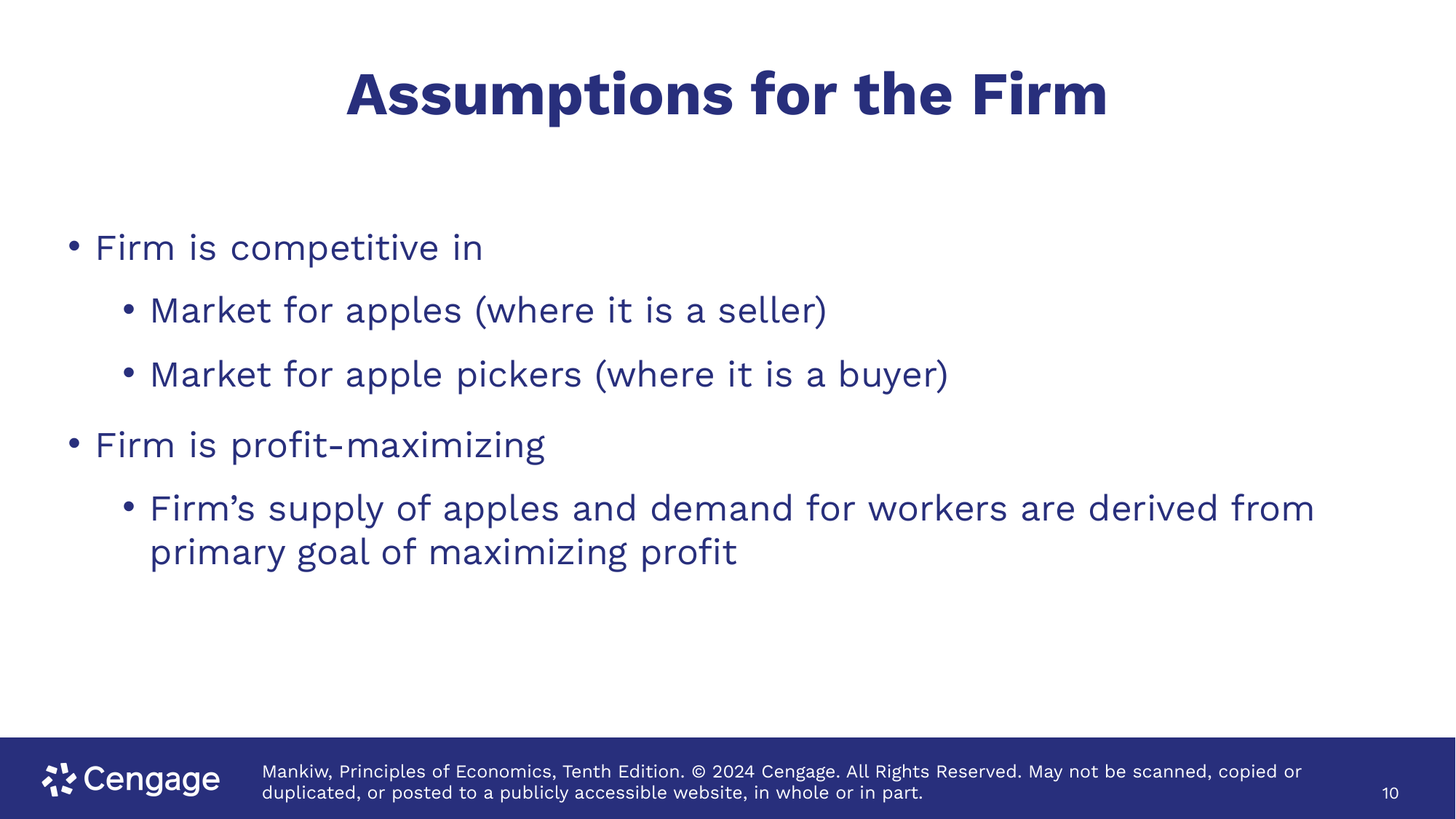

# Assumptions for the Firm
Firm is competitive in
Market for apples (where it is a seller)
Market for apple pickers (where it is a buyer)
Firm is profit-maximizing
Firm’s supply of apples and demand for workers are derived from primary goal of maximizing profit